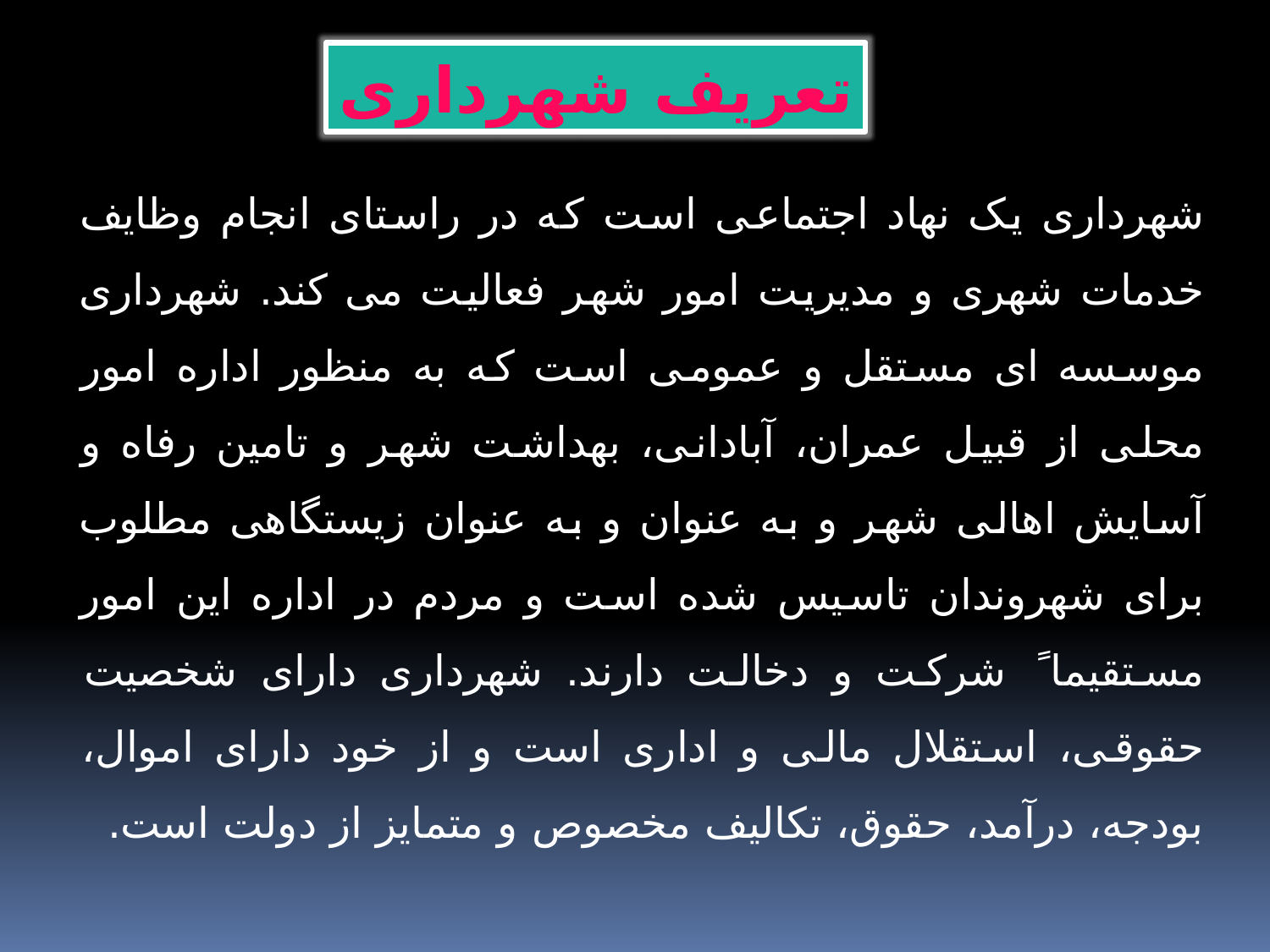

تعریف شهرداری
شهرداری یک نهاد اجتماعی است که در راستای انجام وظایف خدمات شهری و مدیریت امور شهر فعالیت می کند. شهرداری موسسه ای مستقل و عمومی است که به منظور اداره امور محلی از قبیل عمران، آبادانی، بهداشت شهر و تامین رفاه و آسایش اهالی شهر و به عنوان و به عنوان زیستگاهی مطلوب برای شهروندان تاسیس شده است و مردم در اداره این امور مستقیما ً شرکت و دخالت دارند. شهرداری دارای شخصیت حقوقی، استقلال مالی و اداری است و از خود دارای اموال، بودجه، درآمد، حقوق، تکالیف مخصوص و متمایز از دولت است.